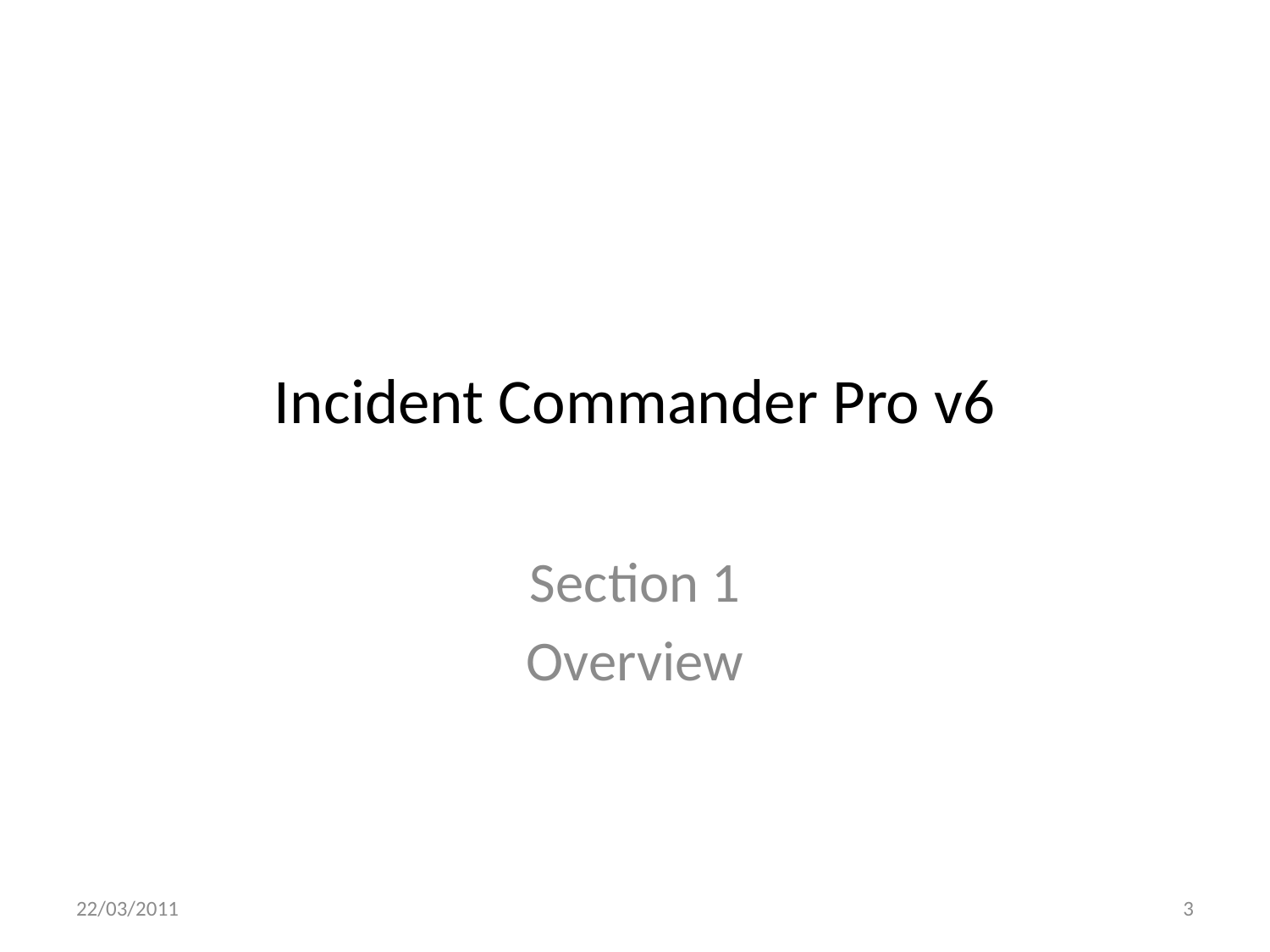

# Incident Commander Pro v6
Section 1
Overview
22/03/2011
3